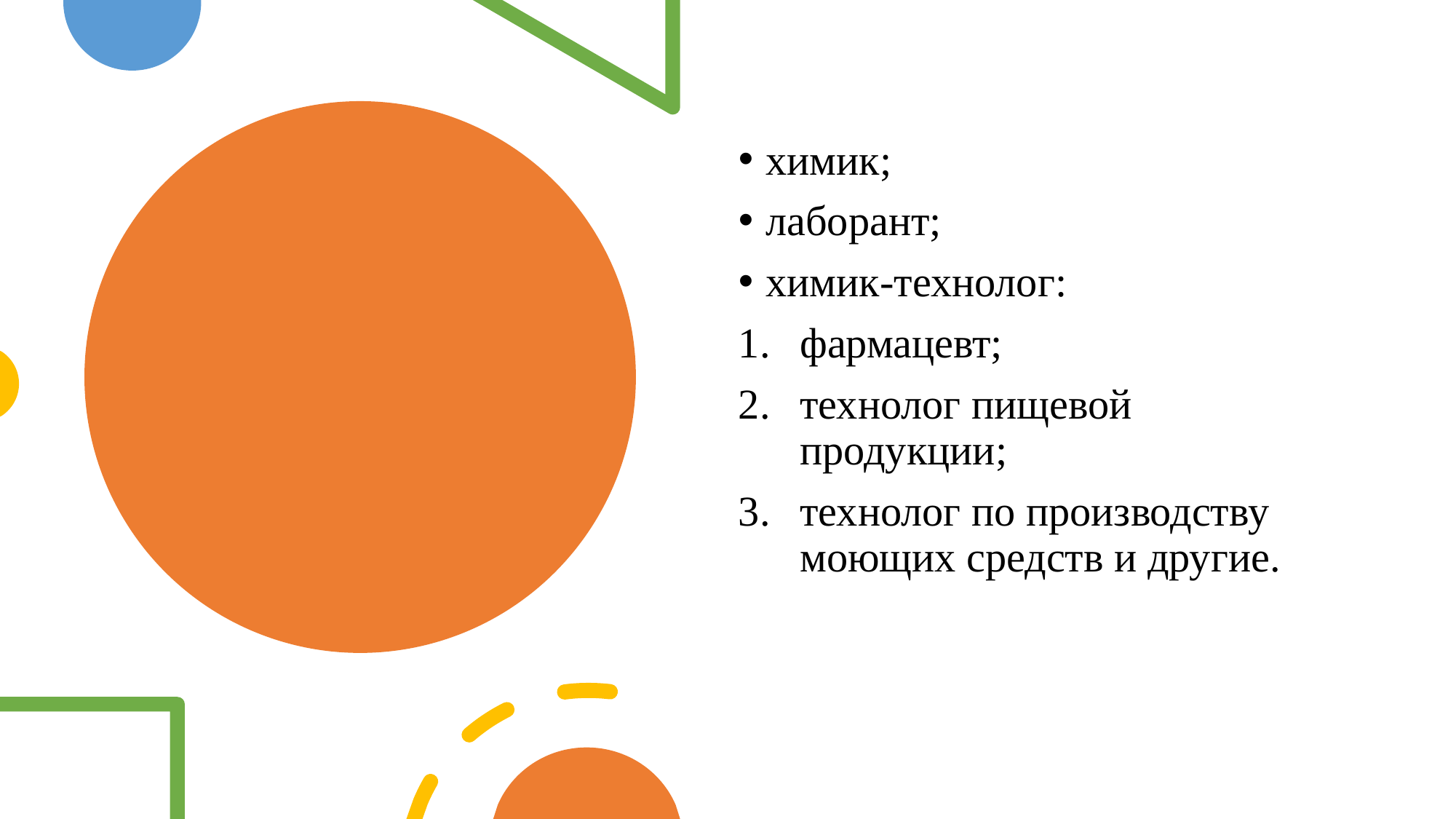

химик;
лаборант;
химик-технолог:
фармацевт;
технолог пищевой продукции;
технолог по производству моющих средств и другие.